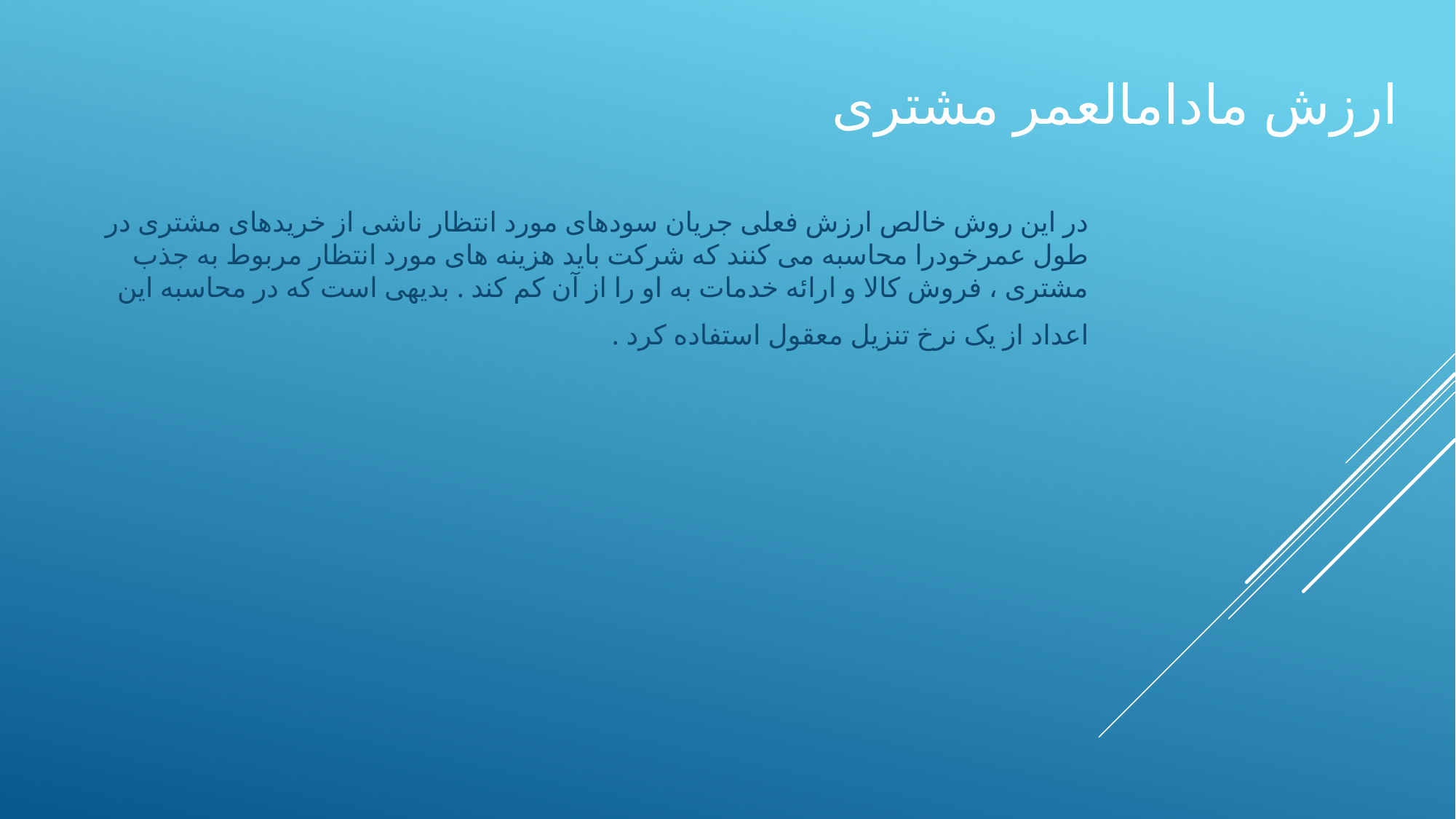

# ارزش مادامالعمر مشتری
در این روش خالص ارزش فعلی جریان سودهای مورد انتظار ناشی از خریدهای مشتری در طول عمرخودرا محاسبه می کنند که شرکت باید هزینه های مورد انتظار مربوط به جذب  مشتری ، فروش کالا و ارائه خدمات به او را از آن کم کند . بدیهی است که در محاسبه این
اعداد از یک نرخ تنزیل معقول استفاده کرد .